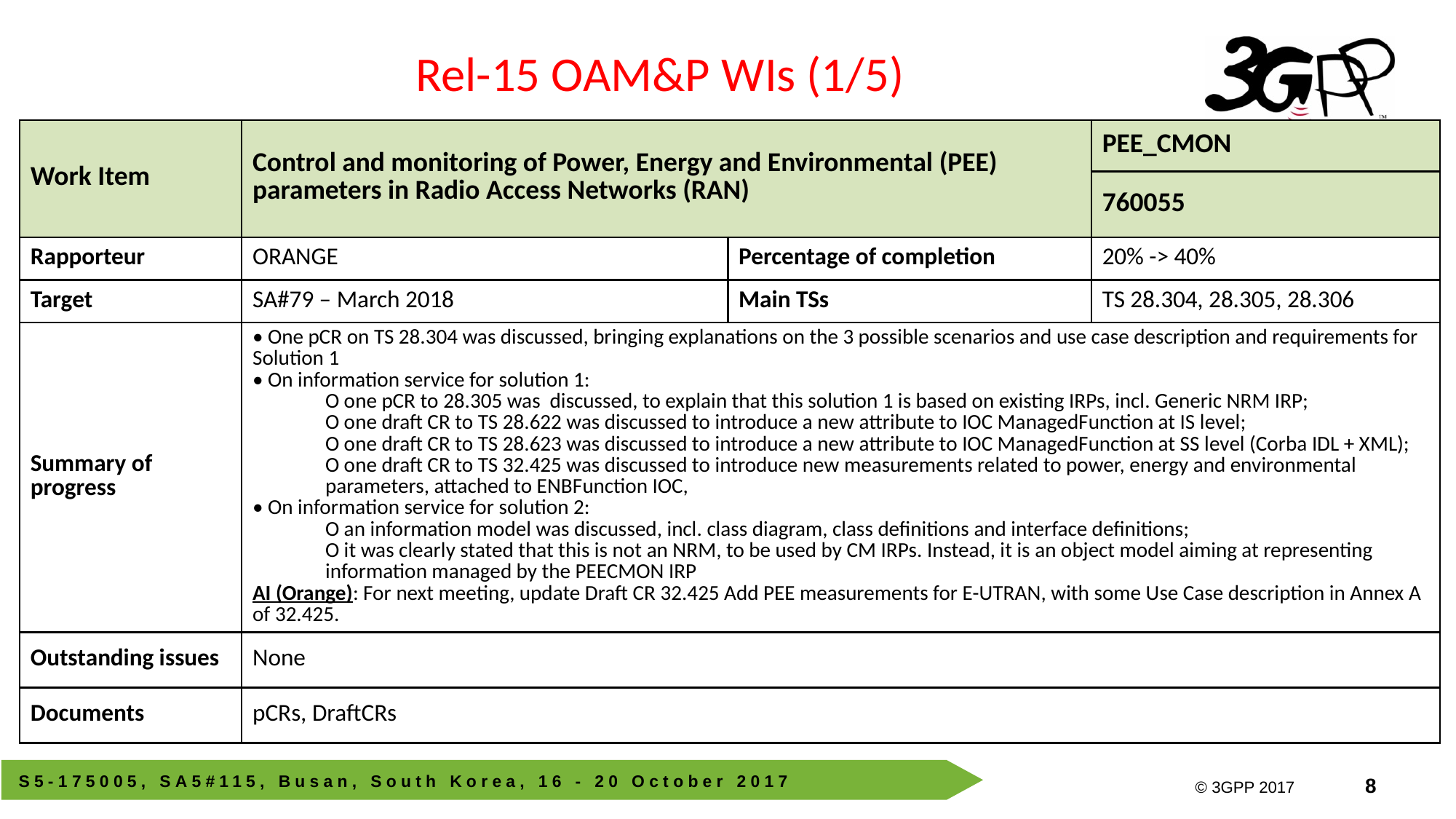

Rel-15 OAM&P WIs (1/5)
| Work Item | Control and monitoring of Power, Energy and Environmental (PEE) parameters in Radio Access Networks (RAN) |  | PEE\_CMON |
| --- | --- | --- | --- |
|  |  |  | 760055 |
| Rapporteur | ORANGE | Percentage of completion | 20% -> 40% |
| Target | SA#79 – March 2018 | Main TSs | TS 28.304, 28.305, 28.306 |
| Summary of progress | • One pCR on TS 28.304 was discussed, bringing explanations on the 3 possible scenarios and use case description and requirements for Solution 1 • On information service for solution 1: O one pCR to 28.305 was discussed, to explain that this solution 1 is based on existing IRPs, incl. Generic NRM IRP; O one draft CR to TS 28.622 was discussed to introduce a new attribute to IOC ManagedFunction at IS level; O one draft CR to TS 28.623 was discussed to introduce a new attribute to IOC ManagedFunction at SS level (Corba IDL + XML); O one draft CR to TS 32.425 was discussed to introduce new measurements related to power, energy and environmental parameters, attached to ENBFunction IOC, • On information service for solution 2: O an information model was discussed, incl. class diagram, class definitions and interface definitions; O it was clearly stated that this is not an NRM, to be used by CM IRPs. Instead, it is an object model aiming at representing information managed by the PEECMON IRP AI (Orange): For next meeting, update Draft CR 32.425 Add PEE measurements for E-UTRAN, with some Use Case description in Annex A of 32.425. |  |  |
| Outstanding issues | None |  |  |
| Documents | pCRs, DraftCRs |  |  |